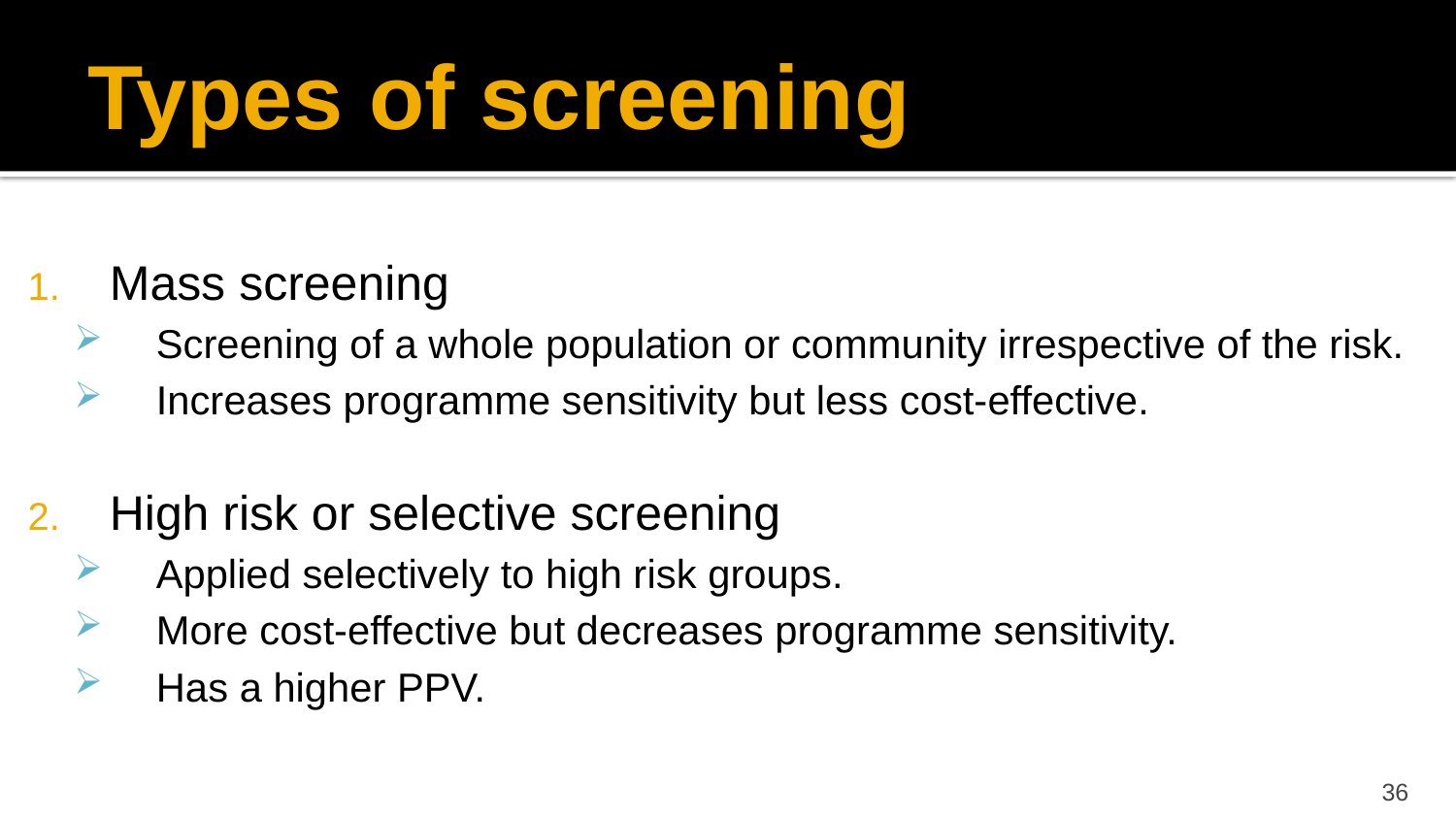

# Types of screening

Mass screening
Screening of a whole population or community irrespective of the risk.
Increases programme sensitivity but less cost-effective.

High risk or selective screening
Applied selectively to high risk groups.
More cost-effective but decreases programme sensitivity.
Has a higher PPV.
36